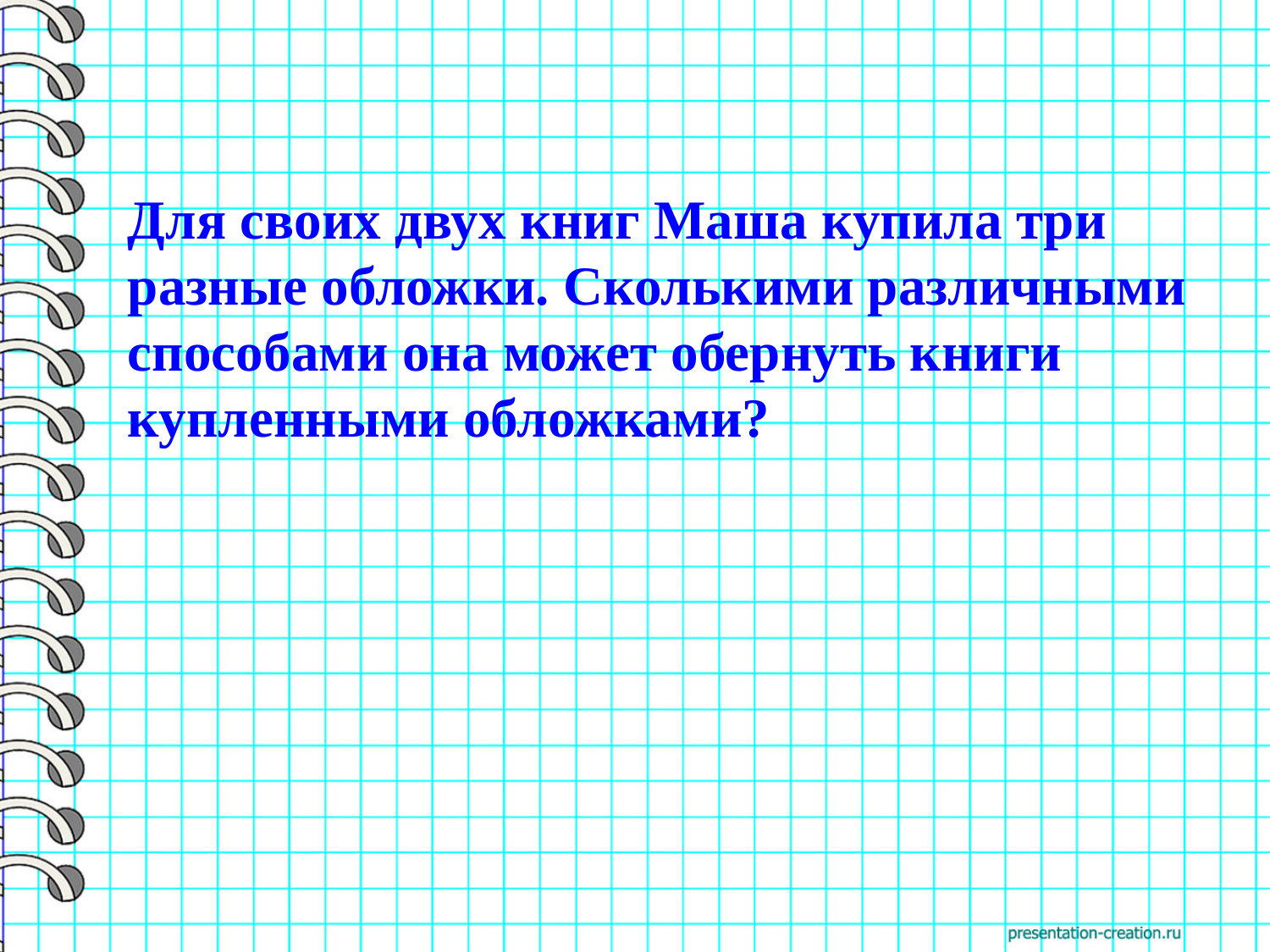

# Для своих двух книг Маша купила три разные обложки. Сколькими различными способами она может обернуть книги купленными обложками?